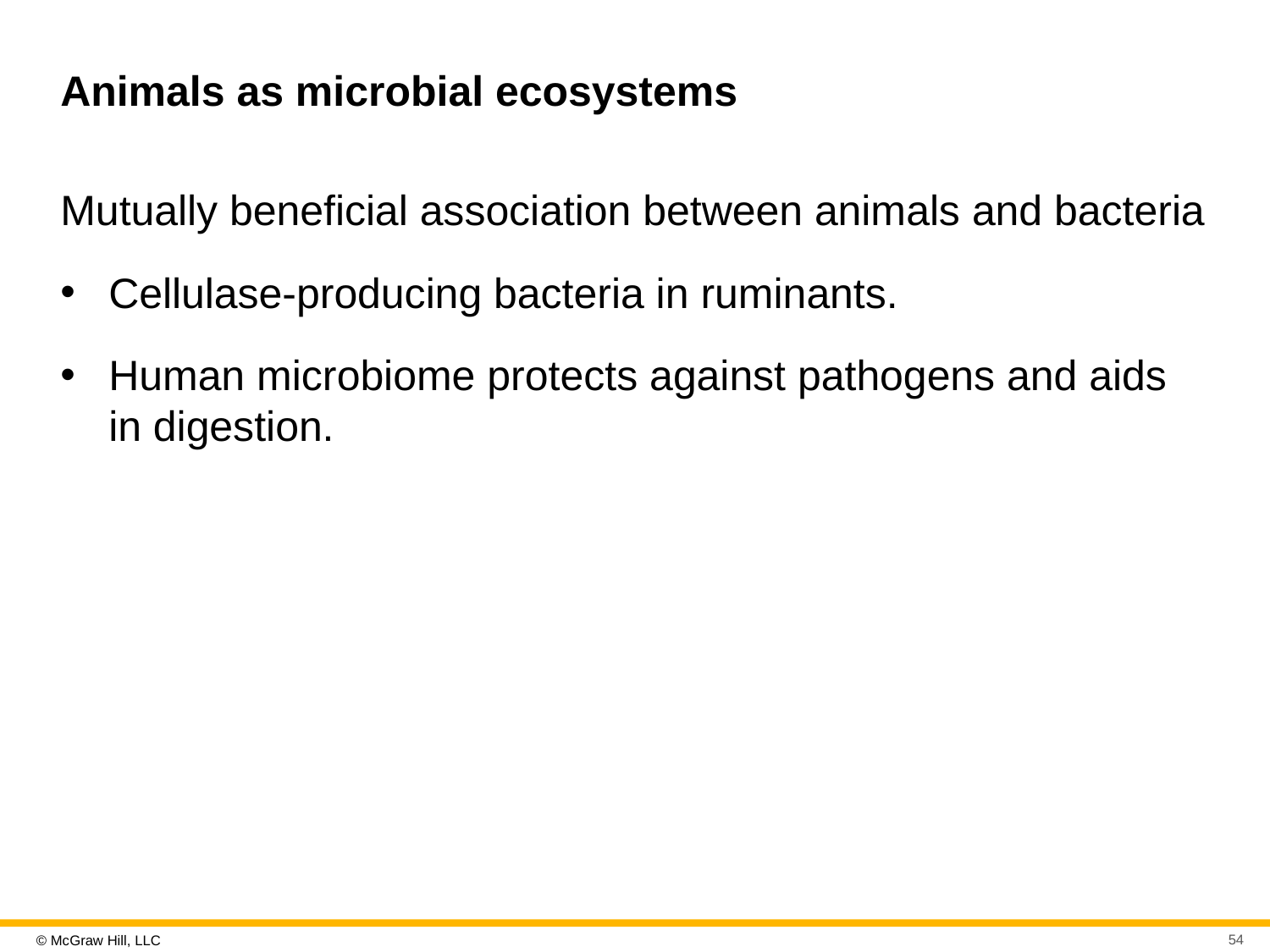

# Animals as microbial ecosystems
Mutually beneficial association between animals and bacteria
Cellulase-producing bacteria in ruminants.
Human microbiome protects against pathogens and aids in digestion.
54